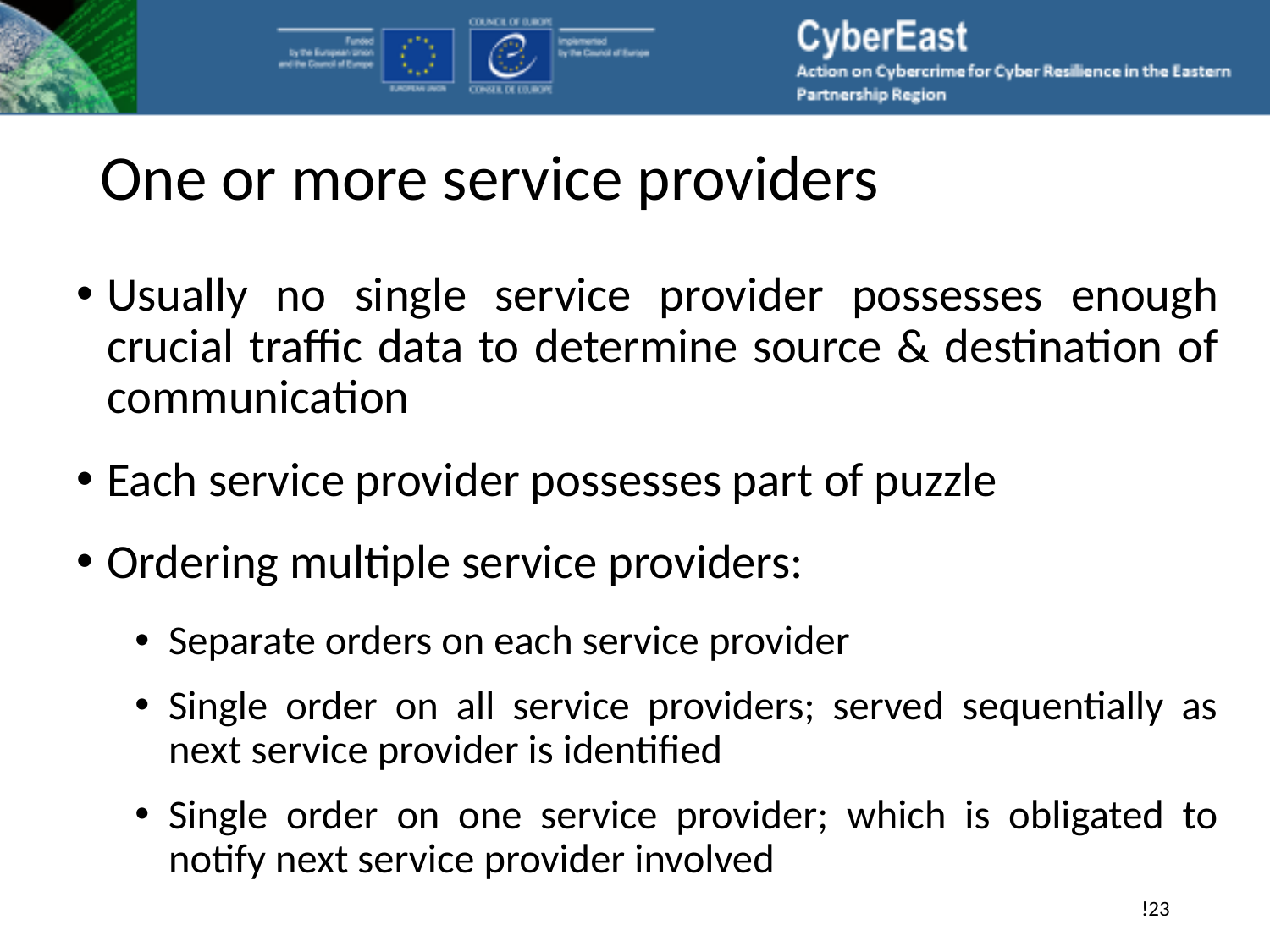

# One or more service providers
Usually no single service provider possesses enough crucial traffic data to determine source & destination of communication
Each service provider possesses part of puzzle
Ordering multiple service providers:
Separate orders on each service provider
Single order on all service providers; served sequentially as next service provider is identified
Single order on one service provider; which is obligated to notify next service provider involved
!23